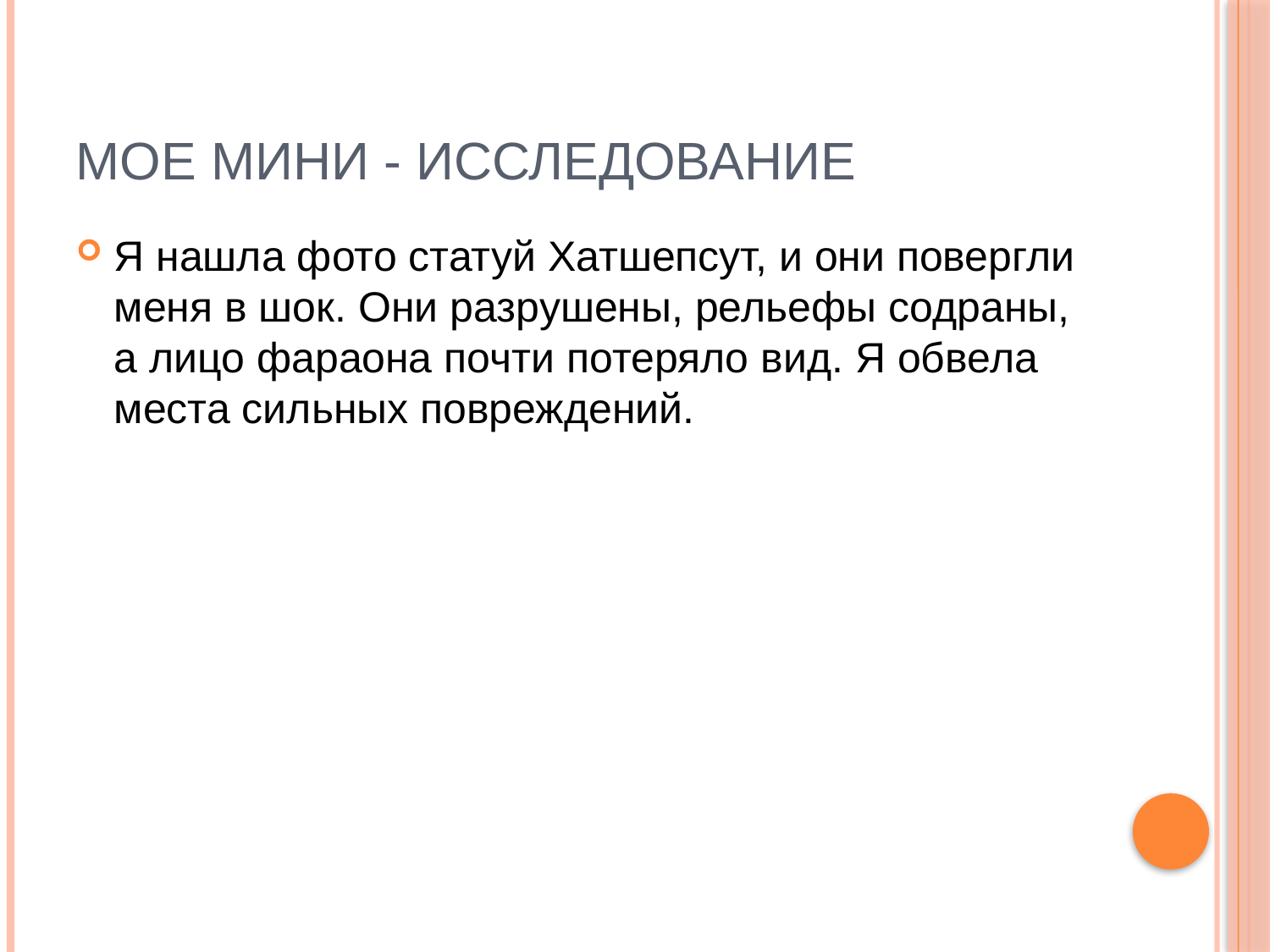

# Мое мини - исследование
Я нашла фото статуй Хатшепсут, и они повергли меня в шок. Они разрушены, рельефы содраны, а лицо фараона почти потеряло вид. Я обвела места сильных повреждений.